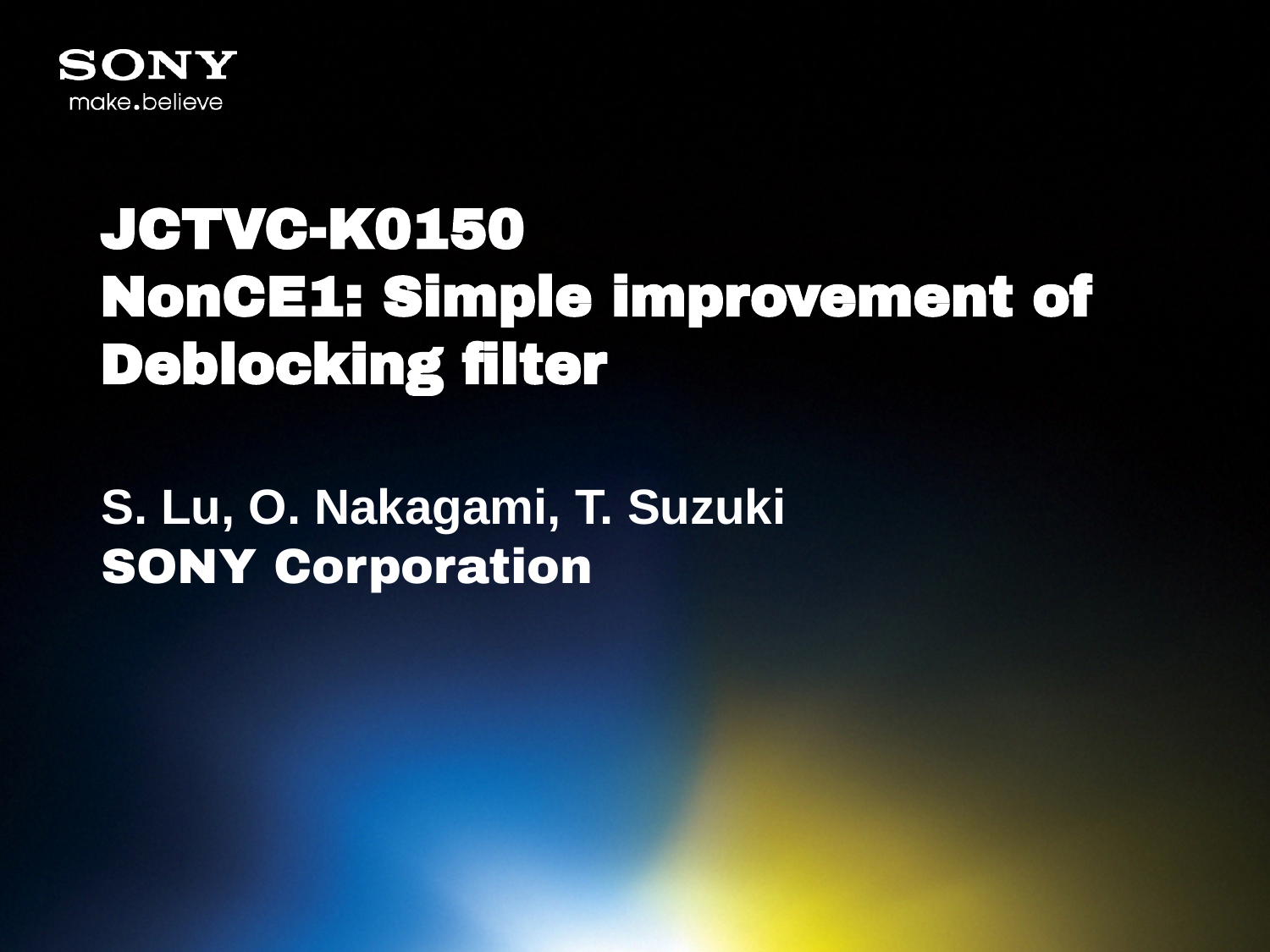

# JCTVC-K0150 NonCE1: Simple improvement of Deblocking filter
S. Lu, O. Nakagami, T. Suzuki
SONY Corporation